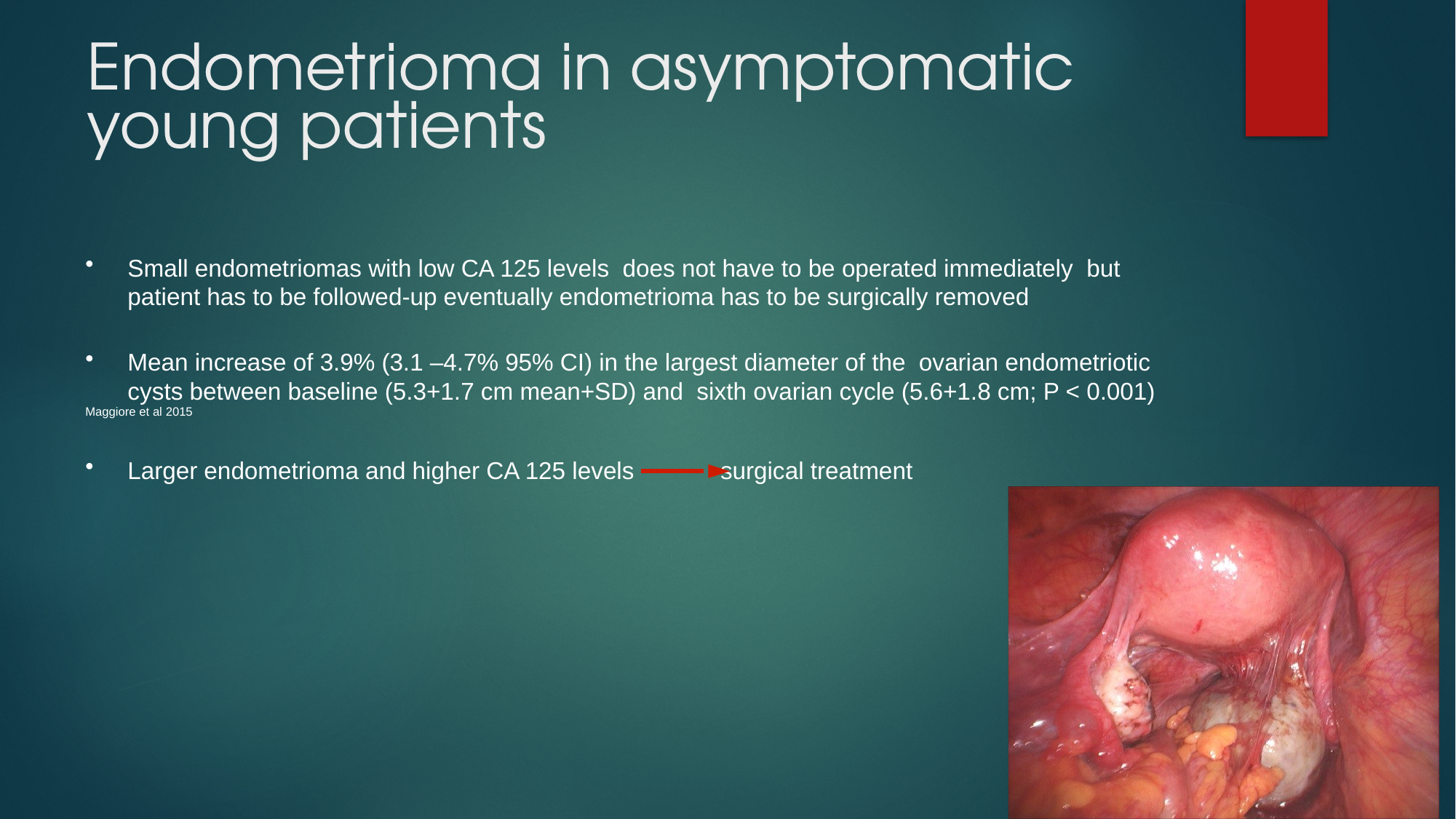

# Endometrioma in asymptomatic  young patients
Small endometriomas with low CA 125 levels  does not have to be operated immediately  but patient has to be followed-up eventually endometrioma has to be surgically removed

Mean increase of 3.9% (3.1 –4.7% 95% CI) in the largest diameter of the  ovarian endometriotic cysts between baseline (5.3+1.7 cm mean+SD) and  sixth ovarian cycle (5.6+1.8 cm; P < 0.001)
Maggiore et al 2015

Larger endometrioma and higher CA 125 levels	       surgical treatment